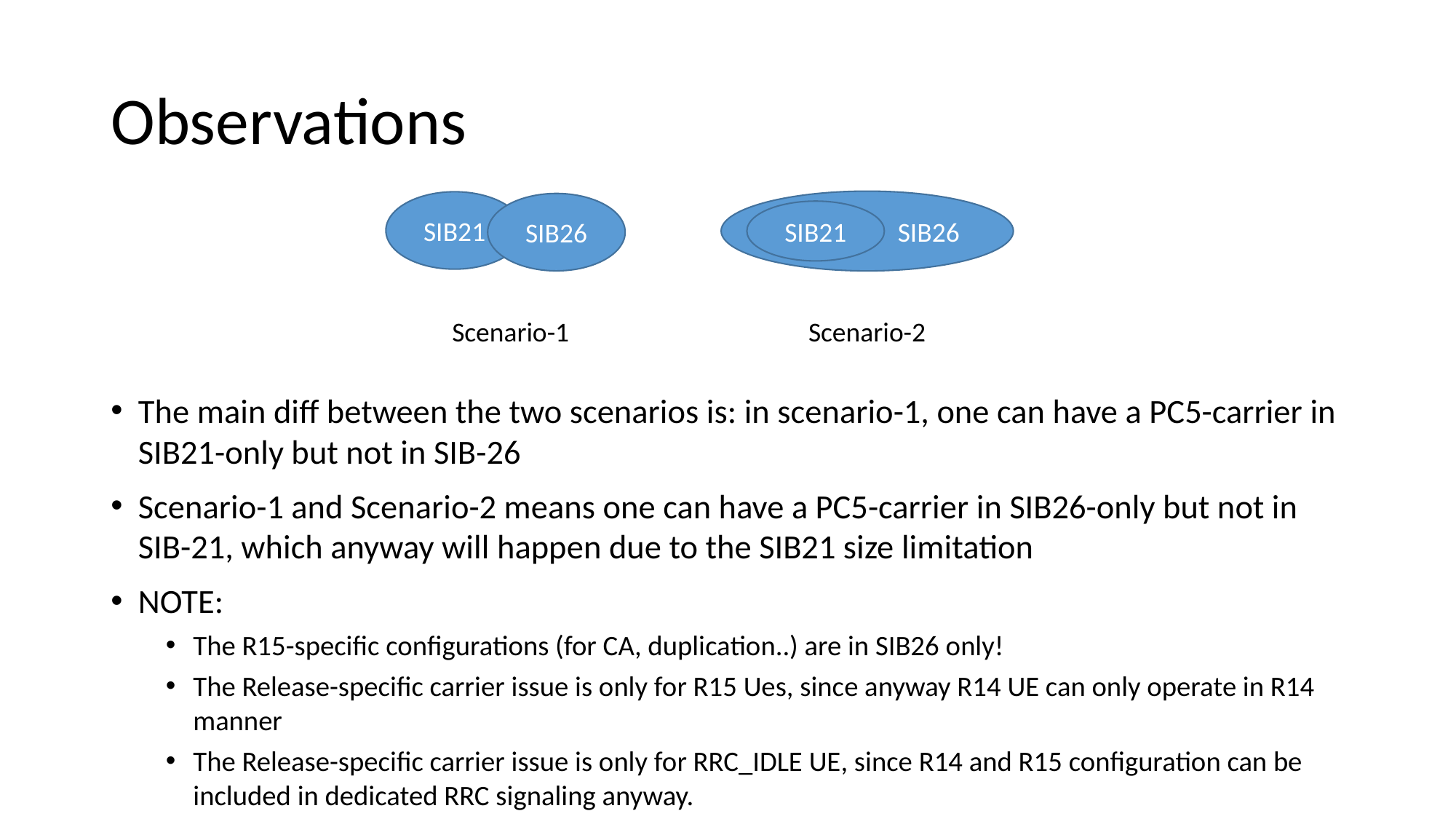

# Observations
SIB26
SIB21
SIB21
SIB26
Scenario-1
Scenario-2
The main diff between the two scenarios is: in scenario-1, one can have a PC5-carrier in SIB21-only but not in SIB-26
Scenario-1 and Scenario-2 means one can have a PC5-carrier in SIB26-only but not in SIB-21, which anyway will happen due to the SIB21 size limitation
NOTE:
The R15-specific configurations (for CA, duplication..) are in SIB26 only!
The Release-specific carrier issue is only for R15 Ues, since anyway R14 UE can only operate in R14 manner
The Release-specific carrier issue is only for RRC_IDLE UE, since R14 and R15 configuration can be included in dedicated RRC signaling anyway.